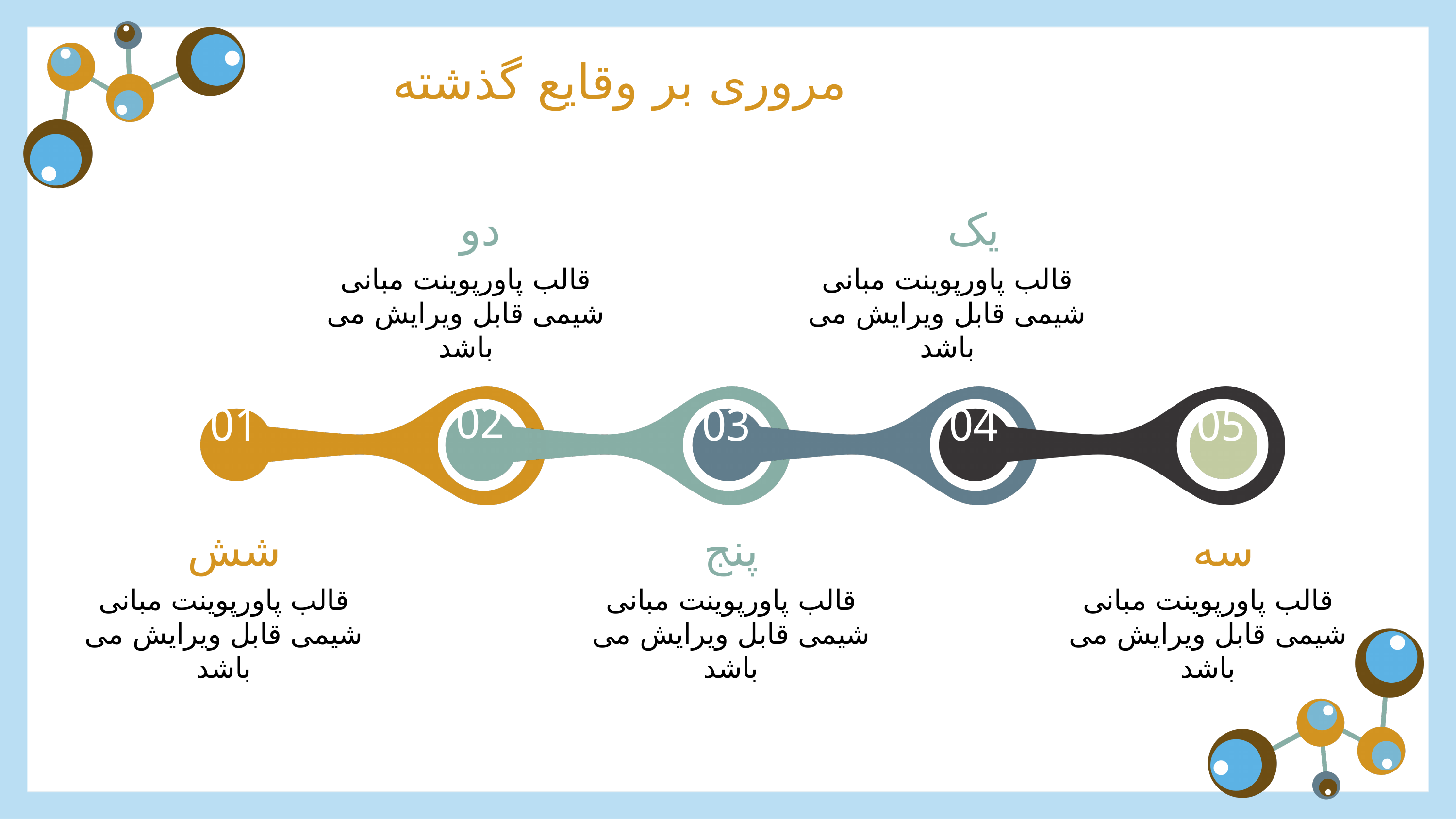

مروری بر وقایع گذشته

دو
یک
قالب پاورپوینت مبانی شیمی قابل ویرایش می باشد
قالب پاورپوینت مبانی شیمی قابل ویرایش می باشد

02
01
03
04
05

شش
پنج
سه
قالب پاورپوینت مبانی شیمی قابل ویرایش می باشد
قالب پاورپوینت مبانی شیمی قابل ویرایش می باشد
قالب پاورپوینت مبانی شیمی قابل ویرایش می باشد